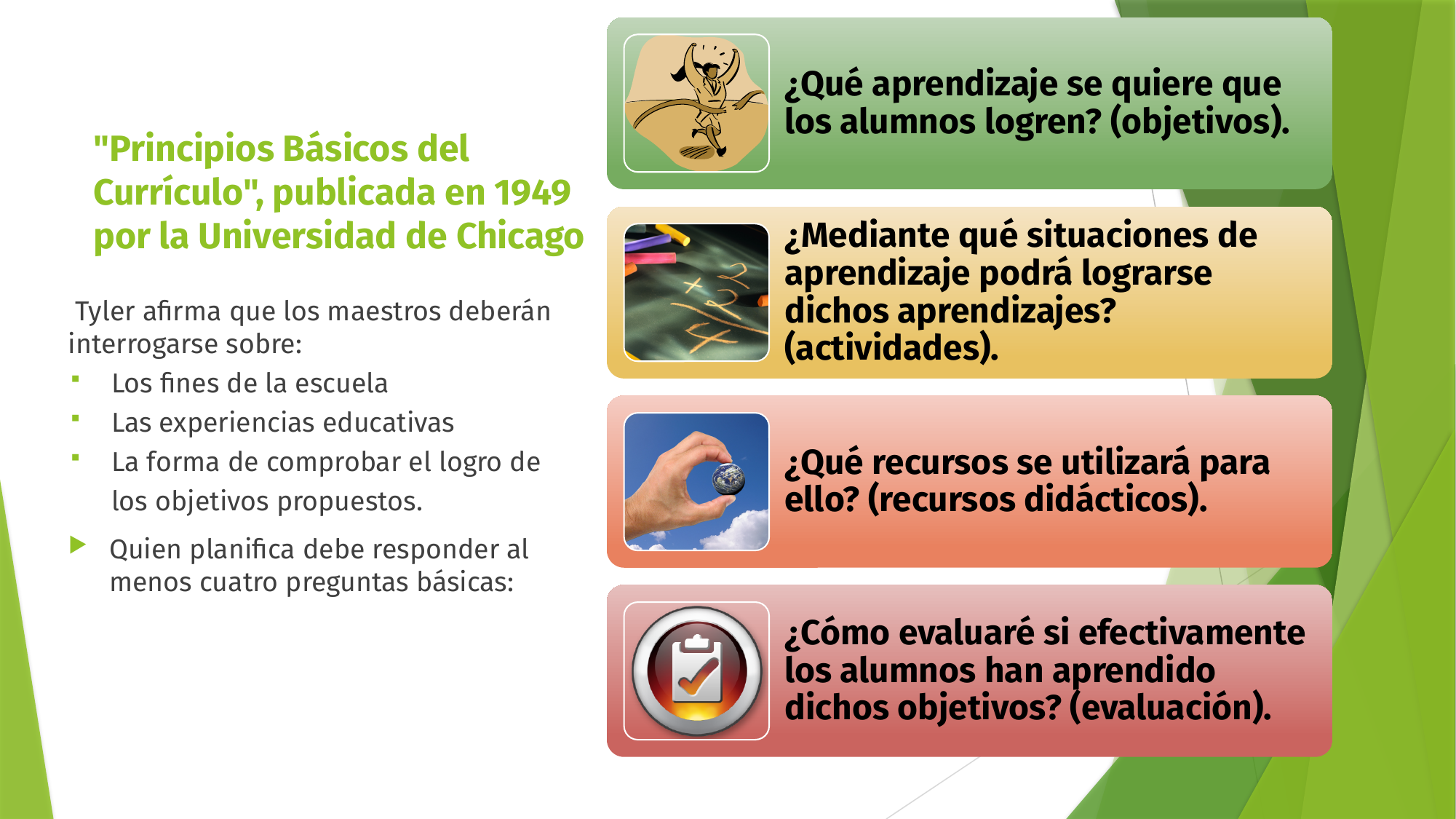

¿Qué aprendizaje se quiere que los alumnos logren? (objetivos).
¿Mediante qué situaciones de aprendizaje podrá lograrse dichos aprendizajes? (actividades).
¿Qué recursos se utilizará para ello? (recursos didácticos).
¿Cómo evaluaré si efectivamente los alumnos han aprendido dichos objetivos? (evaluación).
# "Principios Básicos del Currículo", publicada en 1949 por la Universidad de Chicago
 Tyler afirma que los maestros deberán interrogarse sobre:
Los fines de la escuela
Las experiencias educativas
La forma de comprobar el logro de los objetivos propuestos.
Quien planifica debe responder al menos cuatro preguntas básicas: